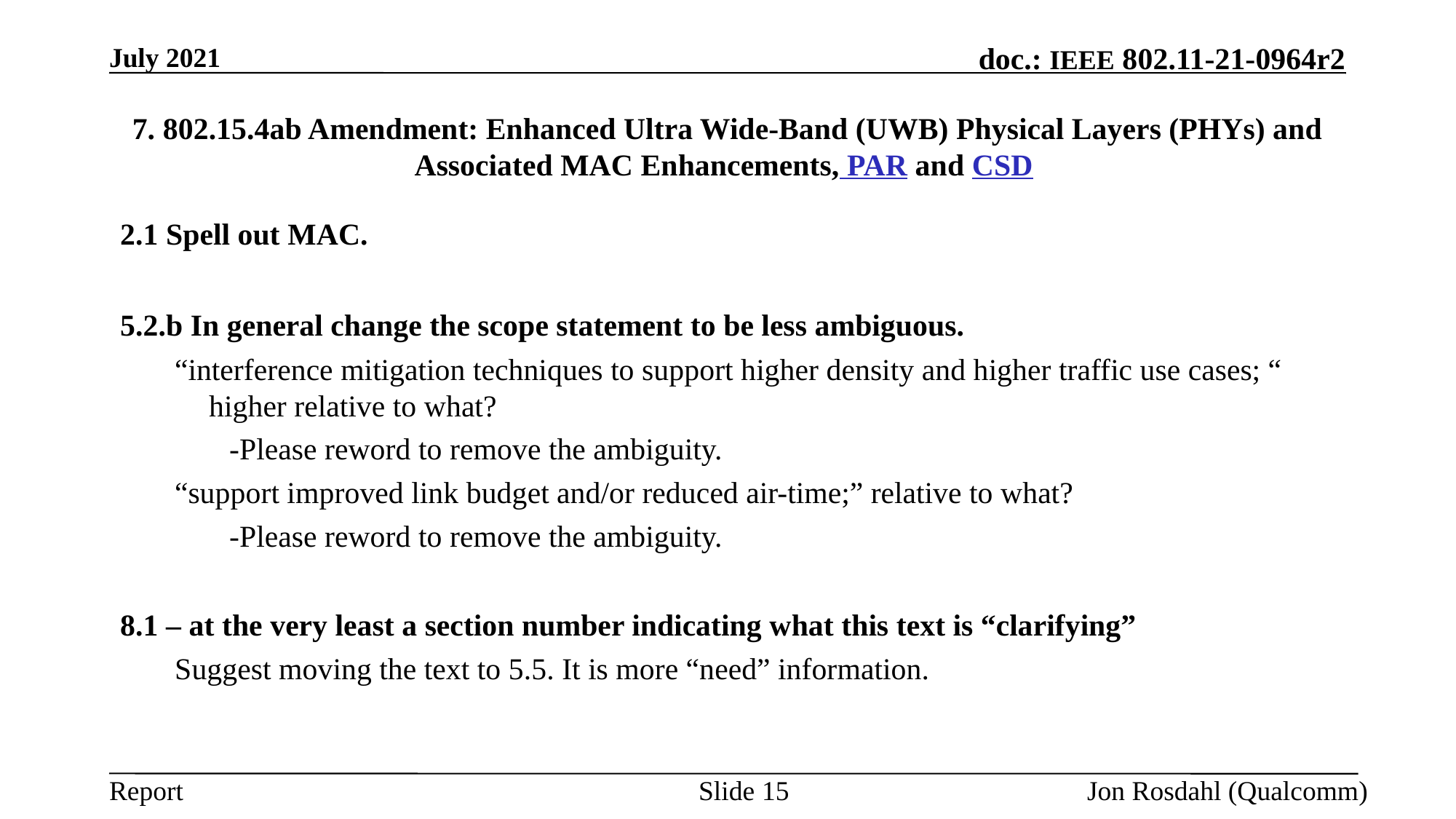

July 2021
# 7. 802.15.4ab Amendment: Enhanced Ultra Wide-Band (UWB) Physical Layers (PHYs) and Associated MAC Enhancements, PAR and CSD
2.1 Spell out MAC.

5.2.b In general change the scope statement to be less ambiguous.
“interference mitigation techniques to support higher density and higher traffic use cases; “   higher relative to what?
-Please reword to remove the ambiguity.
“support improved link budget and/or reduced air-time;” relative to what?
-Please reword to remove the ambiguity.

8.1 – at the very least a section number indicating what this text is “clarifying”
Suggest moving the text to 5.5. It is more “need” information.
Slide 15
Jon Rosdahl (Qualcomm)